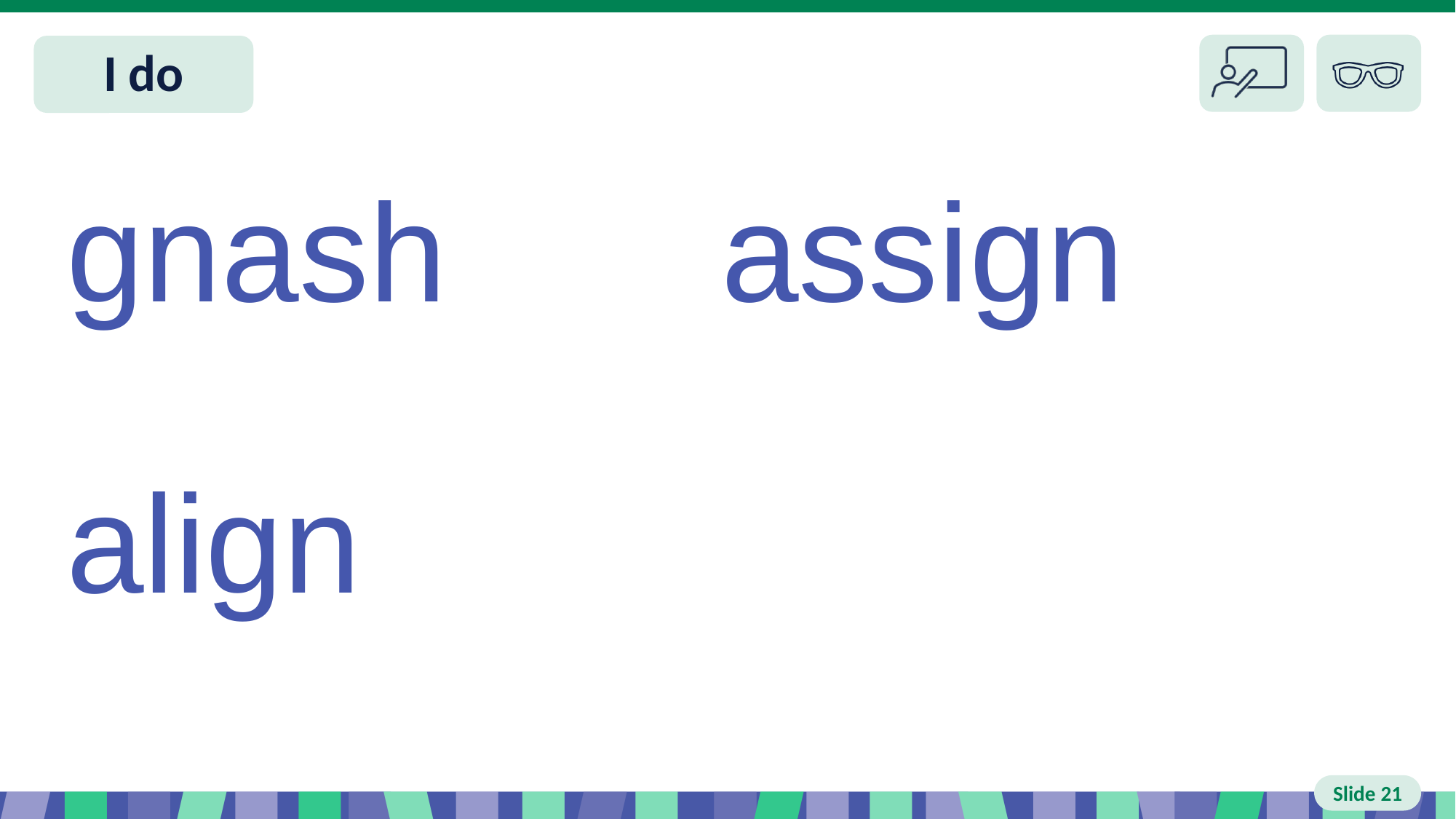

Slide 21 I do
gnash      	assign
align